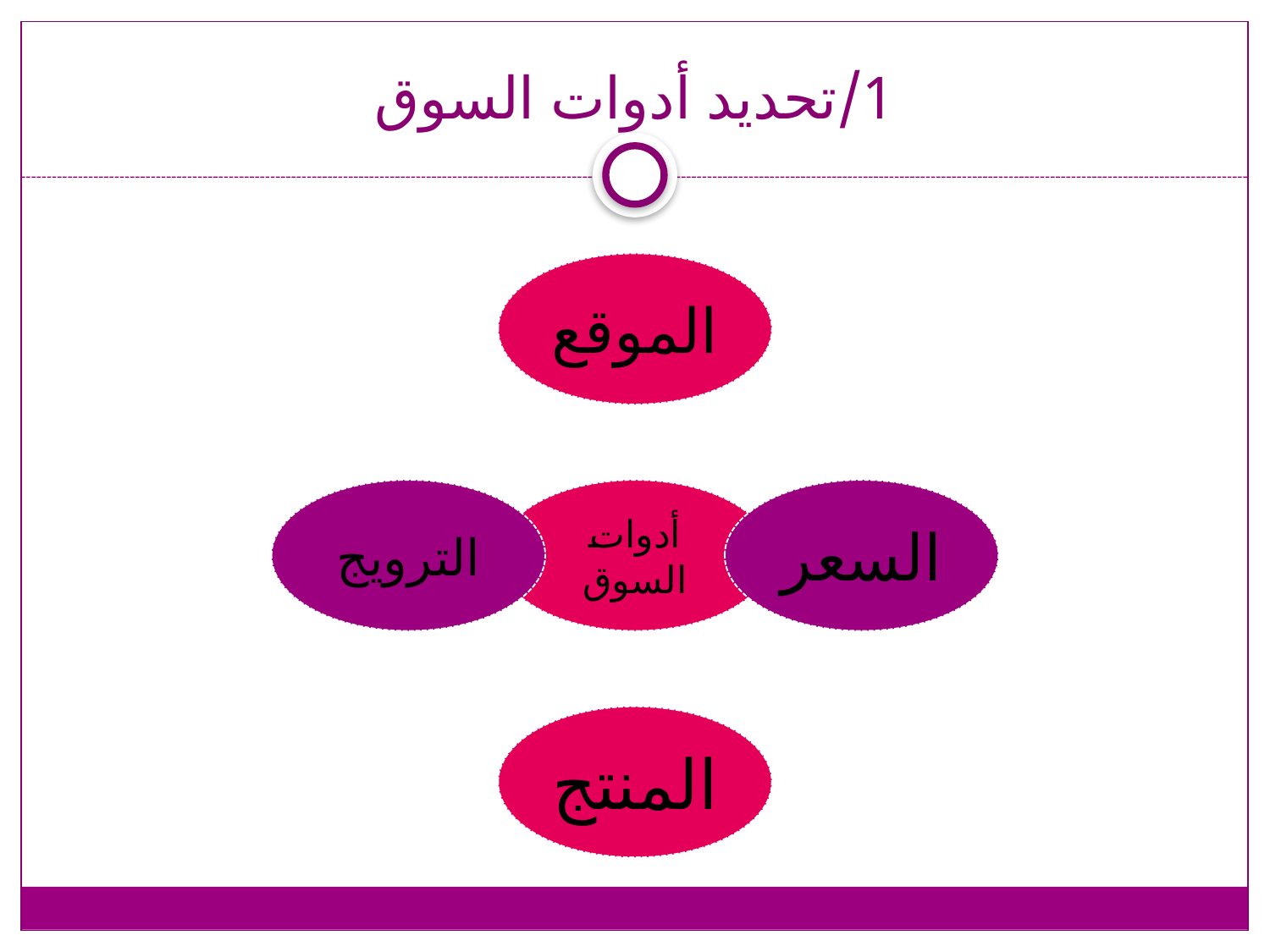

# 1/تحديد أدوات السوق
أدوات السوق
الموقع
السعر
المنتج
الترويج